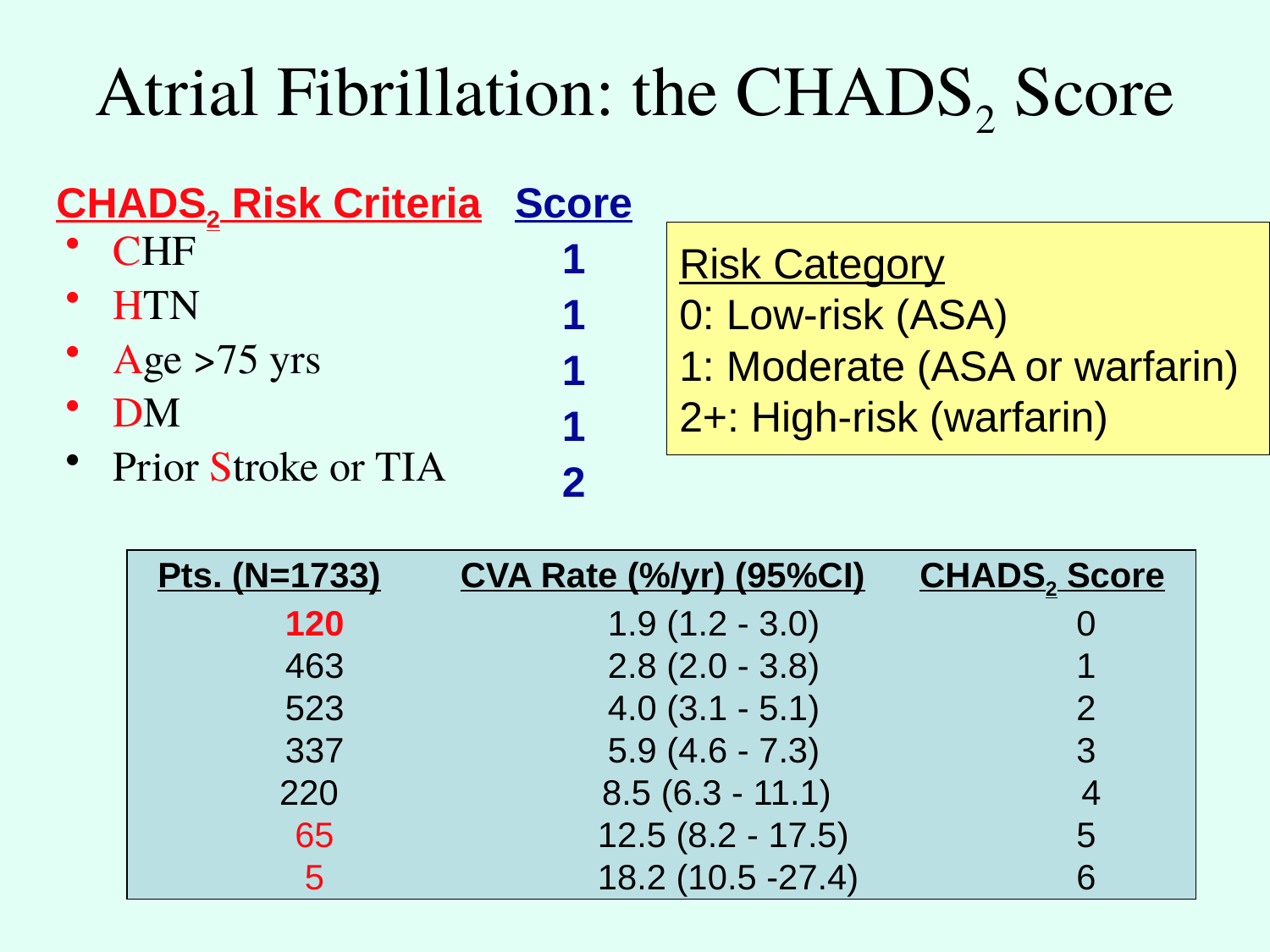

# Atrial Fibrillation: the CHADS2 Score
CHADS2 Risk Criteria
Score
1
1
1
1
2
CHF
HTN
Age >75 yrs
DM
Prior Stroke or TIA
Risk Category
0: Low-risk (ASA)
1: Moderate (ASA or warfarin)
2+: High-risk (warfarin)
Pts. (N=1733)	     CVA Rate (%/yr) (95%CI)	CHADS2 Score
      120			1.9 (1.2 - 3.0)		         0
      463			2.8 (2.0 - 3.8)		         1
      523			4.0 (3.1 - 5.1)		         2
      337			5.9 (4.6 - 7.3) 		         3
                          220	                    8.5 (6.3 - 11.1)		    4
       65		            12.5 (8.2 - 17.5)		         5
        5		            18.2 (10.5 -27.4)		         6
8